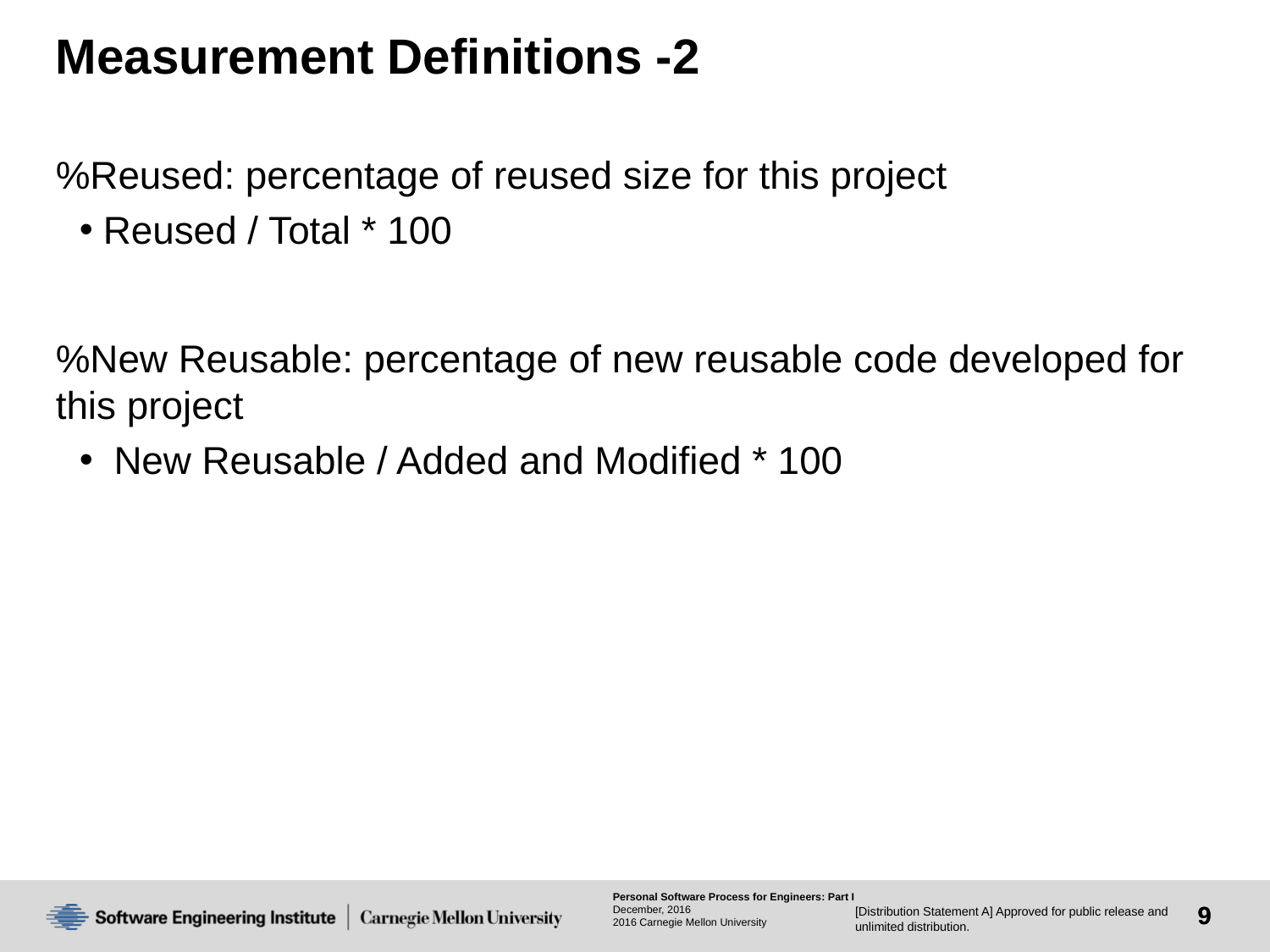

# Measurement Definitions -2
%Reused: percentage of reused size for this project
Reused / Total * 100

%New Reusable: percentage of new reusable code developed for this project
 New Reusable / Added and Modified * 100